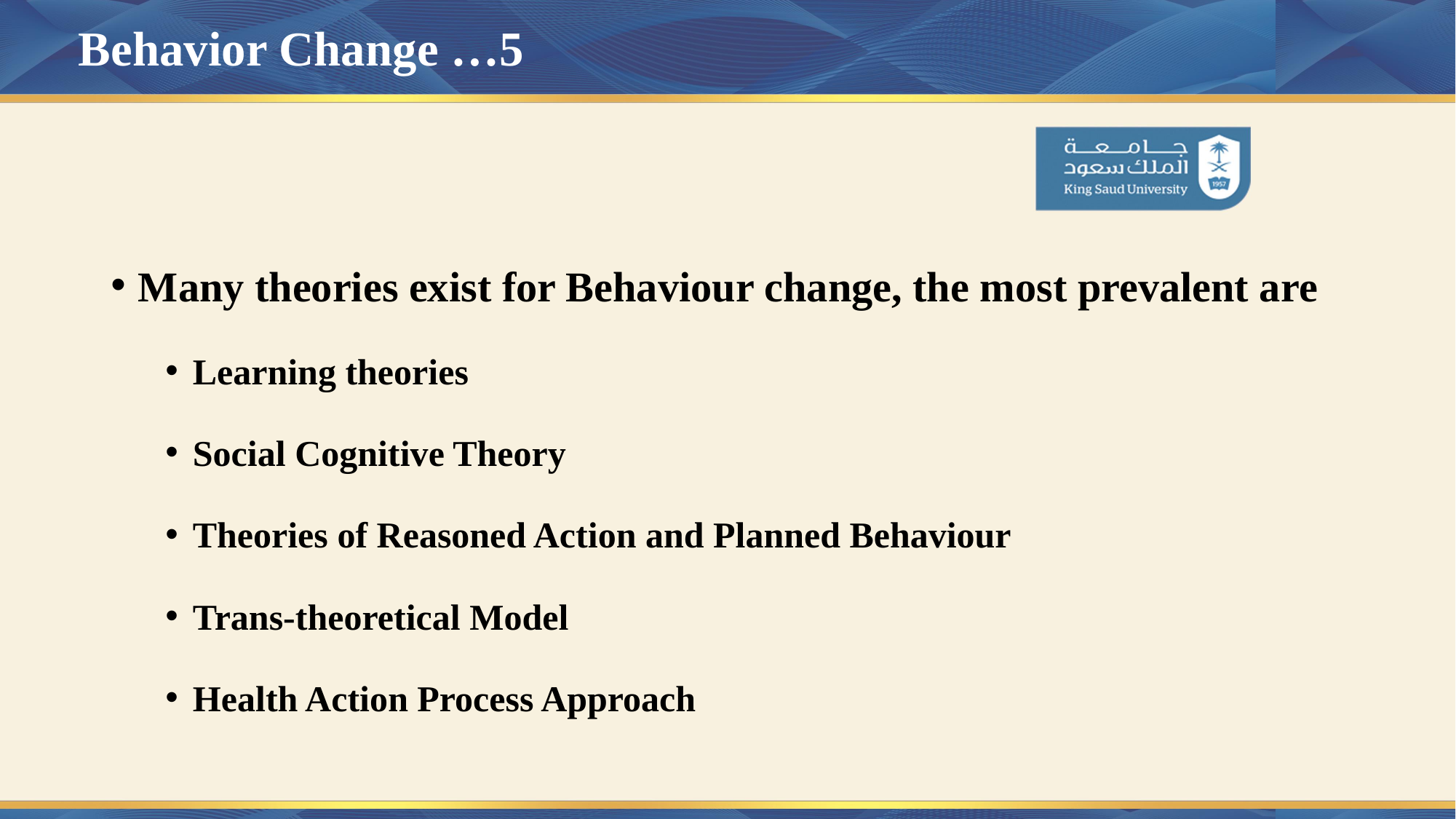

# Behavior Change …5
Many theories exist for Behaviour change, the most prevalent are
Learning theories
Social Cognitive Theory
Theories of Reasoned Action and Planned Behaviour
Trans-theoretical Model
Health Action Process Approach